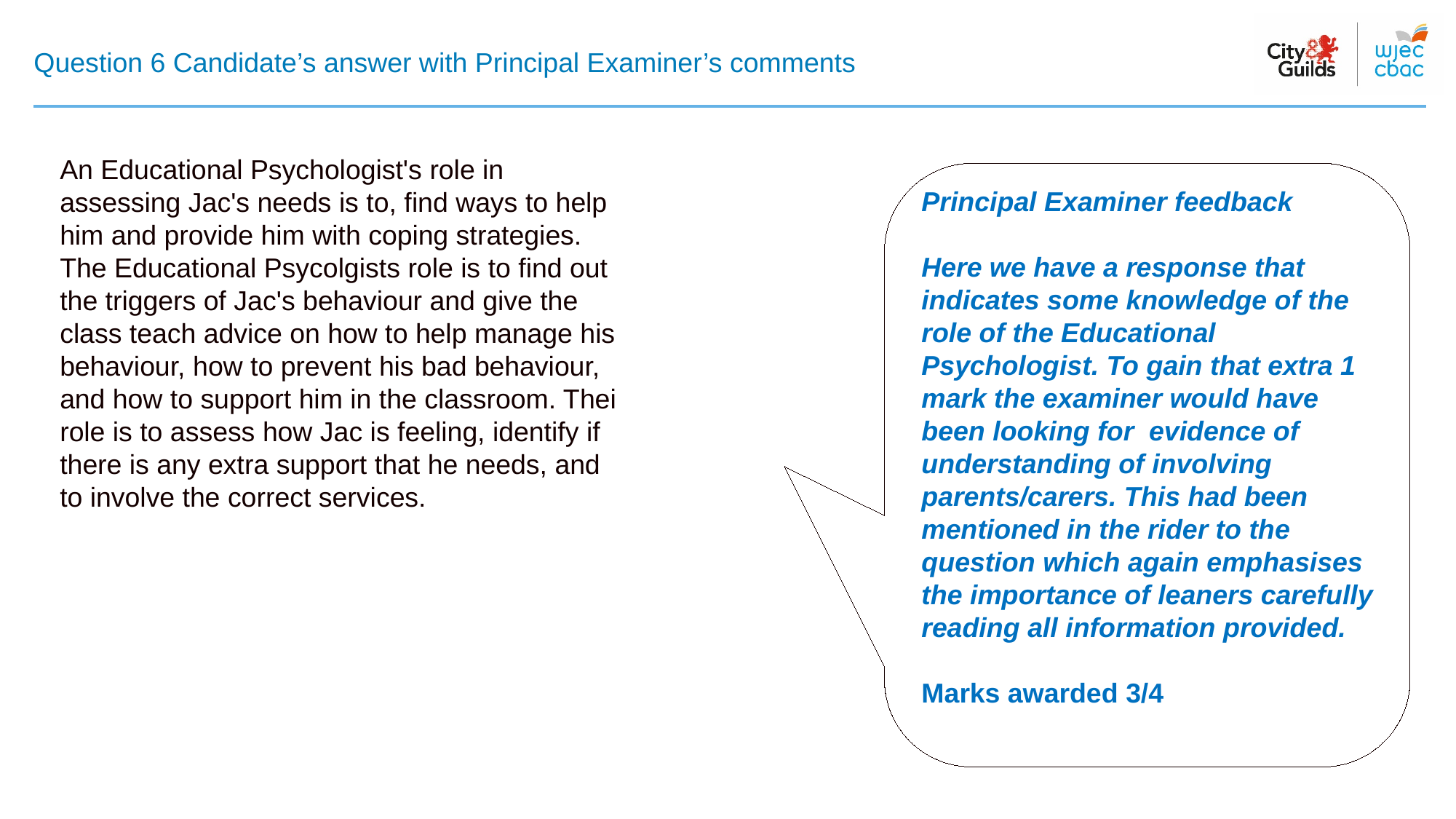

# Question 6 Candidate’s answer with Principal Examiner’s comments
An Educational Psychologist's role in assessing Jac's needs is to, find ways to help him and provide him with coping strategies. The Educational Psycolgists role is to find out the triggers of Jac's behaviour and give the class teach advice on how to help manage his behaviour, how to prevent his bad behaviour, and how to support him in the classroom. Thei role is to assess how Jac is feeling, identify if there is any extra support that he needs, and to involve the correct services.

Principal Examiner feedback

Here we have a response that indicates some knowledge of the role of the Educational Psychologist. To gain that extra 1 mark the examiner would have been looking for  evidence of understanding of involving parents/carers. This had been mentioned in the rider to the question which again emphasises the importance of leaners carefully reading all information provided.

Marks awarded 3/4